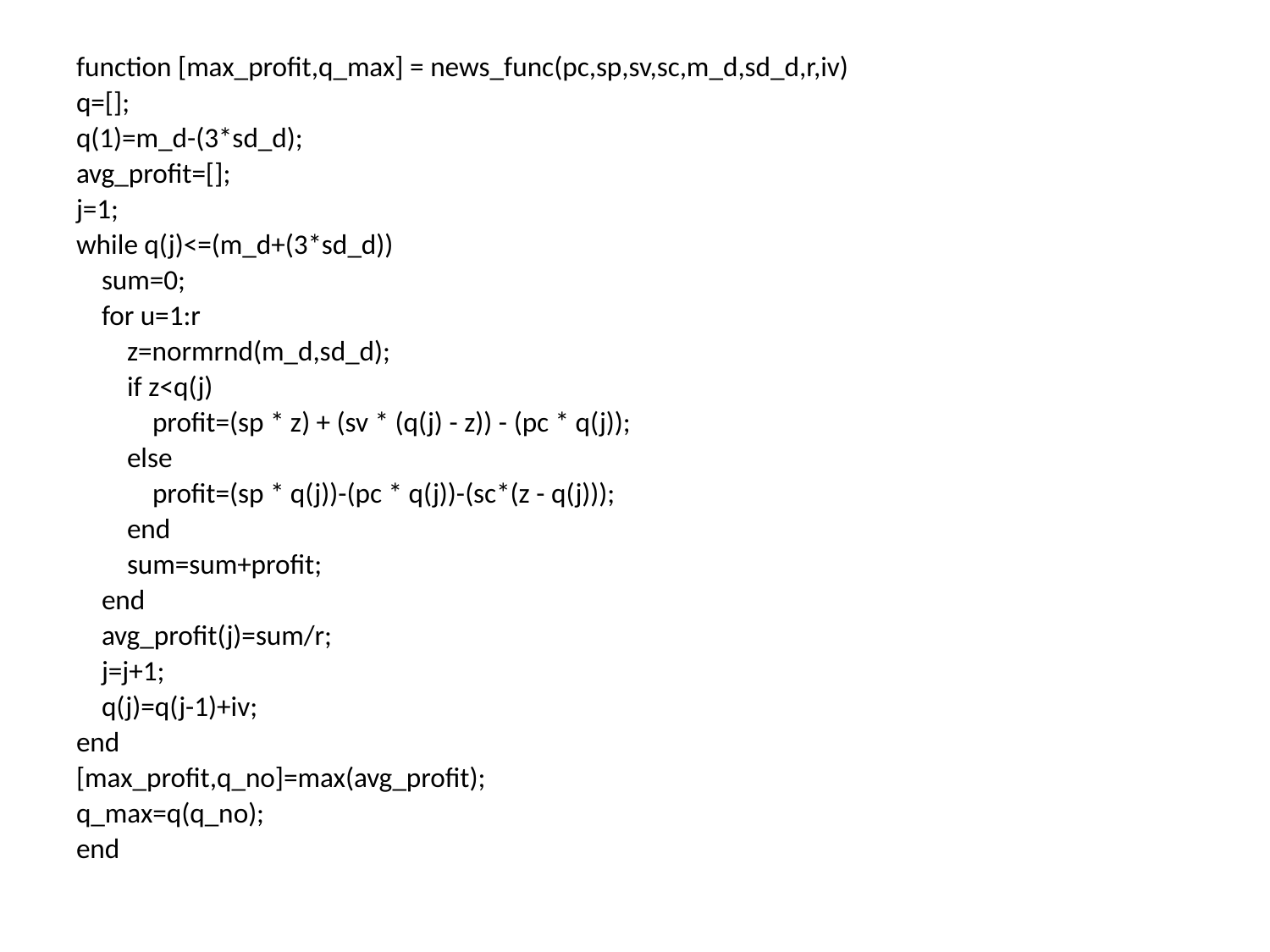

function [max_profit,q_max] = news_func(pc,sp,sv,sc,m_d,sd_d,r,iv)
q=[];
q(1)=m_d-(3*sd_d);
avg_profit=[];
j=1;
while q(j)<=(m_d+(3*sd_d))
    sum=0;
    for u=1:r
        z=normrnd(m_d,sd_d);
        if z<q(j)
            profit=(sp * z) + (sv * (q(j) - z)) - (pc * q(j));
        else
            profit=(sp * q(j))-(pc * q(j))-(sc*(z - q(j)));
        end
        sum=sum+profit;
    end
    avg_profit(j)=sum/r;
    j=j+1;
    q(j)=q(j-1)+iv;
end
[max_profit,q_no]=max(avg_profit);
q_max=q(q_no);
end